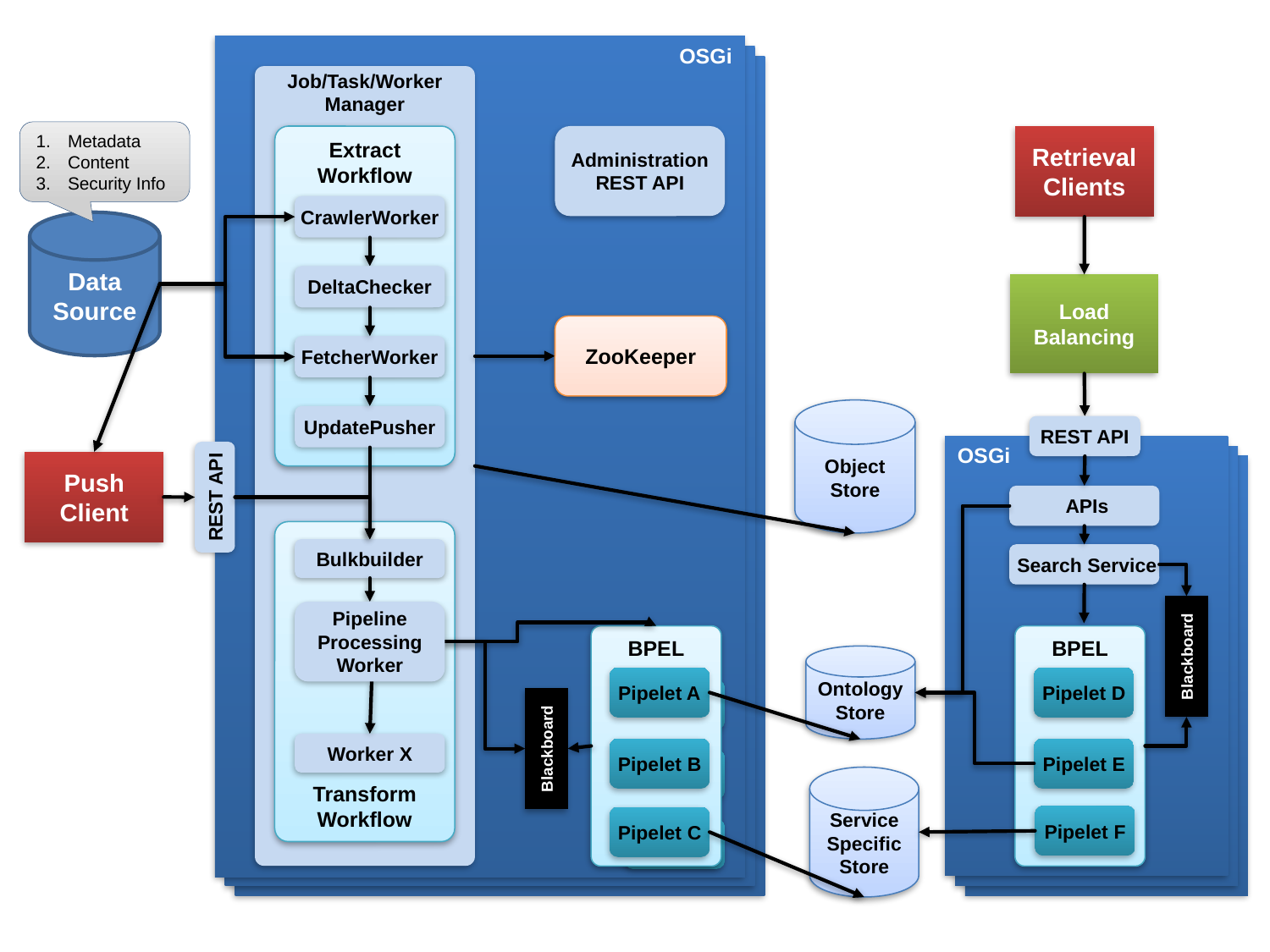

OSGi
OSGi
OSGi
Job/Task/Worker
Manager
Metadata
Content
Security Info
Extract Workflow
Administration
REST API
Retrieval
Clients
CrawlerWorker
Data Source
DeltaChecker
Load Balancing
ZooKeeper
FetcherWorker
Object
Store
UpdatePusher
REST API
OSGi
OSGi
Push
Client
OSGi
REST API
 APIs
Transform Workflow
Bulkbuilder
 Search Service
Pipeline
Processing
Worker
BPEL
BPEL
Blackboard
Ontology
Store
Pipelet A
Pipelet D
Service A
Service B
Service C
Service A
Blackboard
Worker X
Pipelet B
Pipelet E
Service B
Service Specific Store
Pipelet F
Pipelet C
Service C